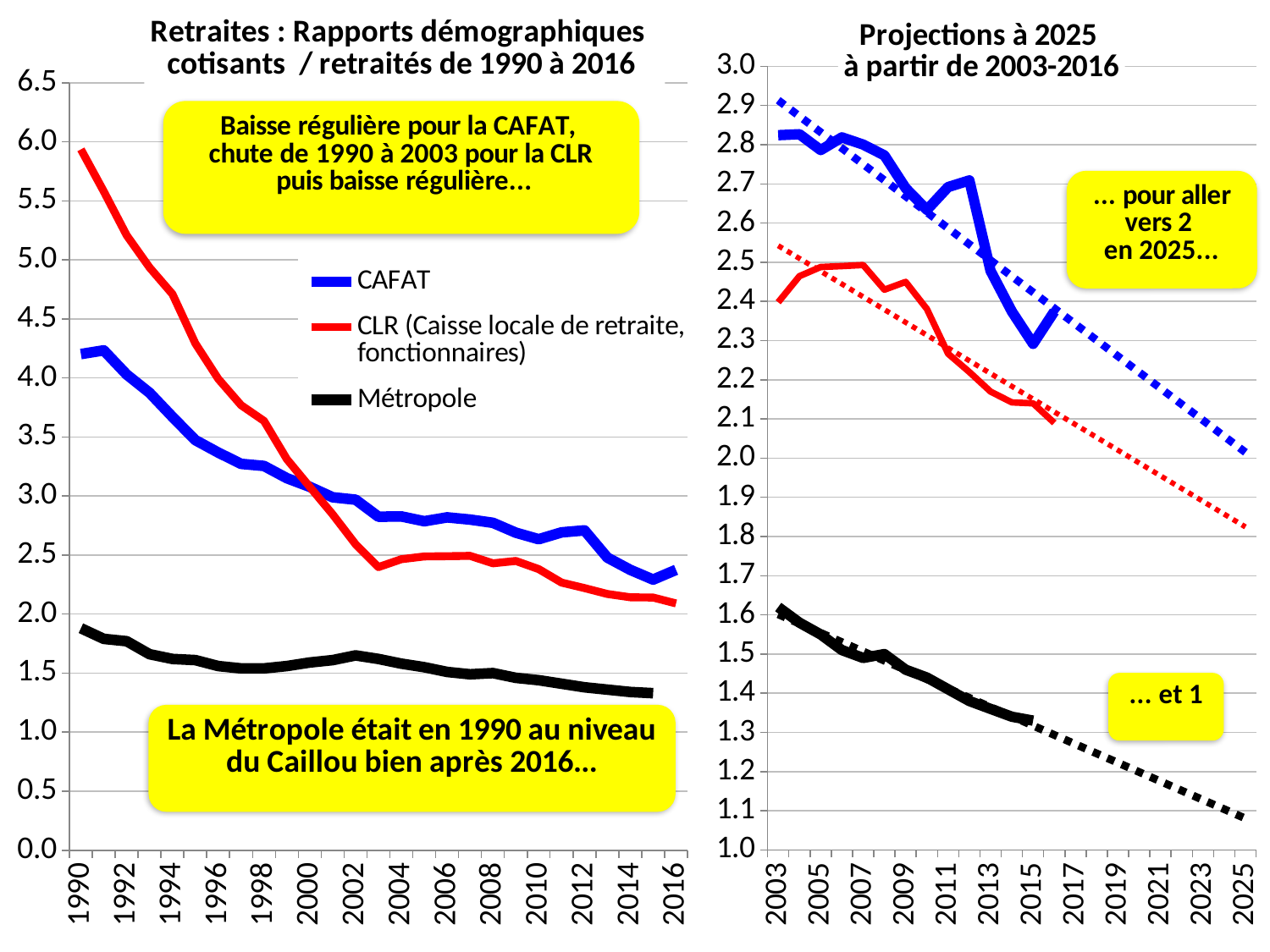

### Chart: Retraites : Rapports démographiques
cotisants  / retraités de 1990 à 2016

| Category | CAFAT | CLR (Caisse locale de retraite, fonctionnaires) | Métropole |
|---|---|---|---|
| 1990.0 | 4.20256791171477 | 5.935960591133007 | 1.88 |
| 1991.0 | 4.233925850685627 | 5.580645161290322 | 1.79 |
| 1992.0 | 4.029312506026399 | 5.208677685950413 | 1.77 |
| 1993.0 | 3.874464790015487 | 4.935700575815739 | 1.66 |
| 1994.0 | 3.670549659159548 | 4.710549258936346 | 1.62 |
| 1995.0 | 3.473590552454905 | 4.292624900872323 | 1.61 |
| 1996.0 | 3.368088347296268 | 3.992758870383766 | 1.56 |
| 1997.0 | 3.272460867700665 | 3.76943346508564 | 1.54 |
| 1998.0 | 3.254699569348554 | 3.636363636363636 | 1.54 |
| 1999.0 | 3.150832266325224 | 3.311851447296559 | 1.56 |
| 2000.0 | 3.077555461524512 | 3.07715281234445 | 1.59 |
| 2001.0 | 2.989128559102675 | 2.84379294548786 | 1.61 |
| 2002.0 | 2.96866869037294 | 2.591362126245837 | 1.65 |
| 2003.0 | 2.824432475965168 | 2.397947548460661 | 1.62 |
| 2004.0 | 2.826855810338112 | 2.464552903455647 | 1.58 |
| 2005.0 | 2.786427880852631 | 2.48795385137428 | 1.55 |
| 2006.0 | 2.818864115168536 | 2.490272373540856 | 1.51 |
| 2007.0 | 2.800444109267639 | 2.493001555209953 | 1.49 |
| 2008.0 | 2.772892902408111 | 2.43 | 1.5 |
| 2009.0 | 2.689290871779281 | 2.449929478138223 | 1.46 |
| 2010.0 | 2.633879781420765 | 2.380810810810811 | 1.44 |
| 2011.0 | 2.692034589426321 | 2.266632417159003 | 1.41 |
| 2012.0 | 2.708948887756835 | 2.22 | 1.38 |
| 2013.0 | 2.478258022265877 | 2.17 | 1.36 |
| 2014.0 | 2.374419412935638 | 2.142363510711818 | 1.34 |
| 2015.0 | 2.291829975997326 | 2.14 | 1.33 |
| 2016.0 | 2.374419412935638 | 2.09 | None |

### Chart: Projections à 2025
à partir de 2003-2016

| Category | CAFAT | CLR (Caisse locale de retraite, fonctionnaires) |  |
|---|---|---|---|
| 2003.0 | 2.824432475965168 | 2.397947548460661 | 1.62 |
| 2004.0 | 2.826855810338112 | 2.464552903455647 | 1.58 |
| 2005.0 | 2.786427880852631 | 2.48795385137428 | 1.55 |
| 2006.0 | 2.818864115168536 | 2.490272373540856 | 1.51 |
| 2007.0 | 2.800444109267639 | 2.493001555209953 | 1.49 |
| 2008.0 | 2.772892902408111 | 2.43 | 1.5 |
| 2009.0 | 2.689290871779281 | 2.449929478138223 | 1.46 |
| 2010.0 | 2.633879781420765 | 2.380810810810811 | 1.44 |
| 2011.0 | 2.692034589426321 | 2.266632417159003 | 1.41 |
| 2012.0 | 2.708948887756835 | 2.22 | 1.38 |
| 2013.0 | 2.478258022265877 | 2.17 | 1.36 |
| 2014.0 | 2.374419412935638 | 2.142363510711818 | 1.34 |
| 2015.0 | 2.291829975997326 | 2.14 | 1.33 |
| 2016.0 | 2.374419412935638 | 2.09 | None |
| 2017.0 | None | None | None |
| 2018.0 | None | None | None |
| 2019.0 | None | None | None |
| 2020.0 | None | None | None |
| 2021.0 | None | None | None |
| 2022.0 | None | None | None |
| 2023.0 | None | None | None |
| 2024.0 | None | None | None |
| 2025.0 | None | None | None |